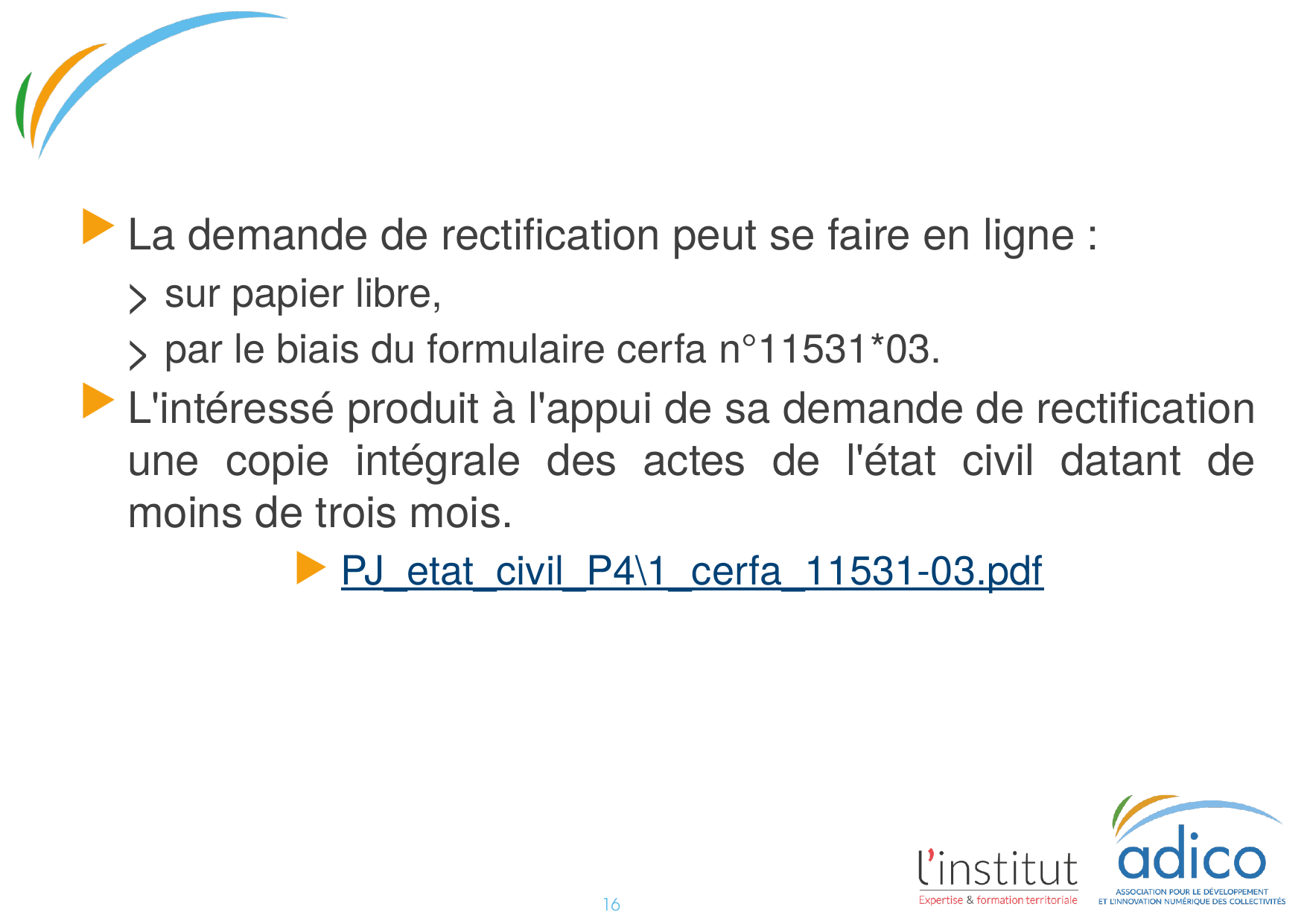

#

La demande de rectification peut se faire en ligne :
sur papier libre,
par le biais du formulaire cerfa n°11531*03.
L'intéressé produit à l'appui de sa demande de rectification une copie intégrale des actes de l'état civil datant de moins de trois mois.
PJ_etat_civil_P4\1_cerfa_11531-03.pdf